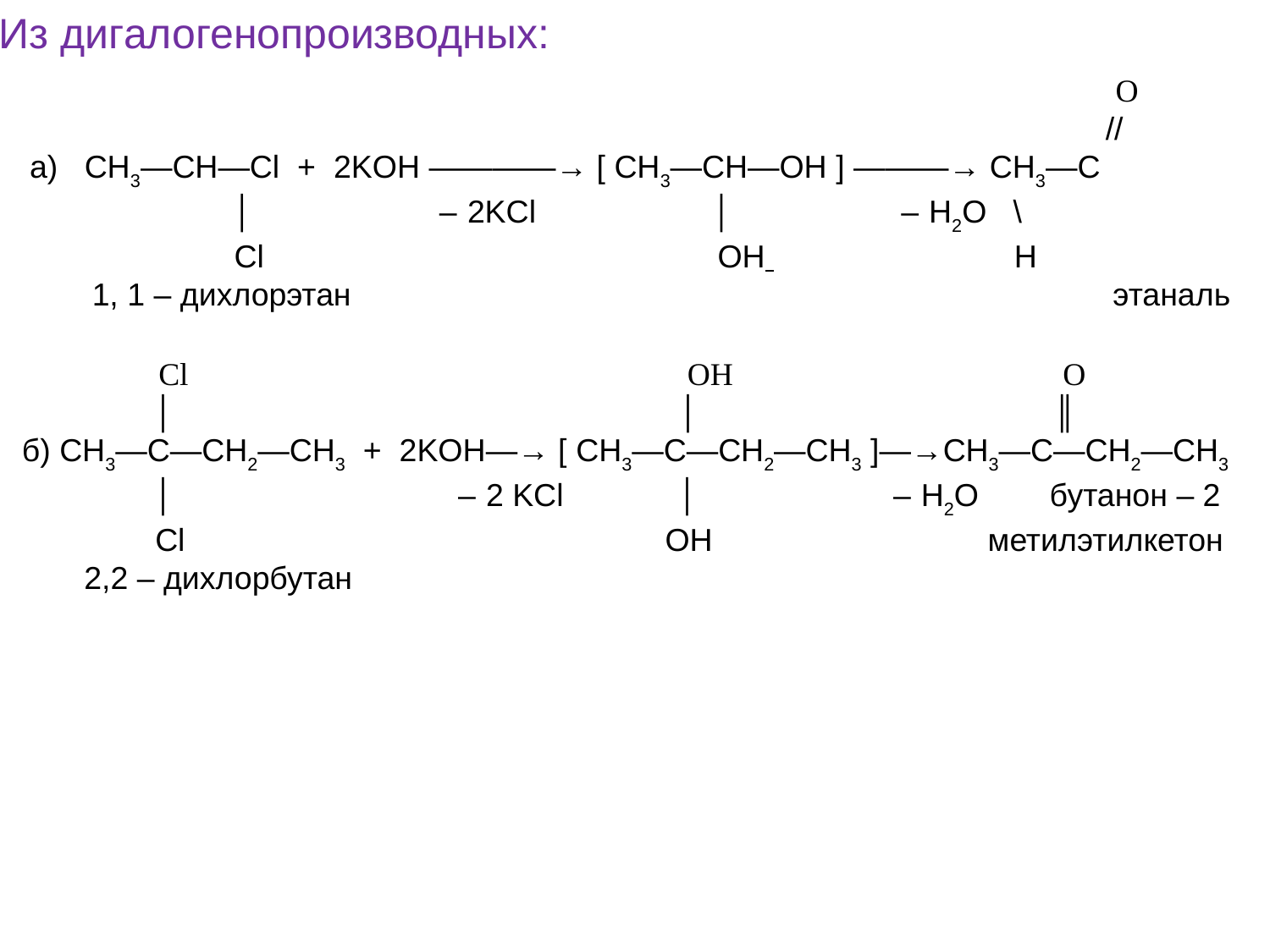

2. Из дигалогенопроизводных:
                                                                                                                                       O
                                                                                                                         //
а)   СН3—СН—Cl  +  2KOH ————→ [ CH3—CH—OH ] ———→ CH3—C
                       │                     – 2KCl                    │                   – H2O   \
                       Cl                                                   OH                            H
       1, 1 – дихлорэтан                                                                                      этаналь
                 Cl                                                              OH                                         O
               │                                                         │                                        ║
б) СН3—С—СН2—СН3  +  2KOH—→ [ CH3—C—CH2—CH3 ]—→CH3—C—CH2—CH3
               │                                – 2 KCl             │                      – H2O        бутанон – 2
               Cl                                                      OH                               метилэтилкетон
       2,2 – дихлорбутан